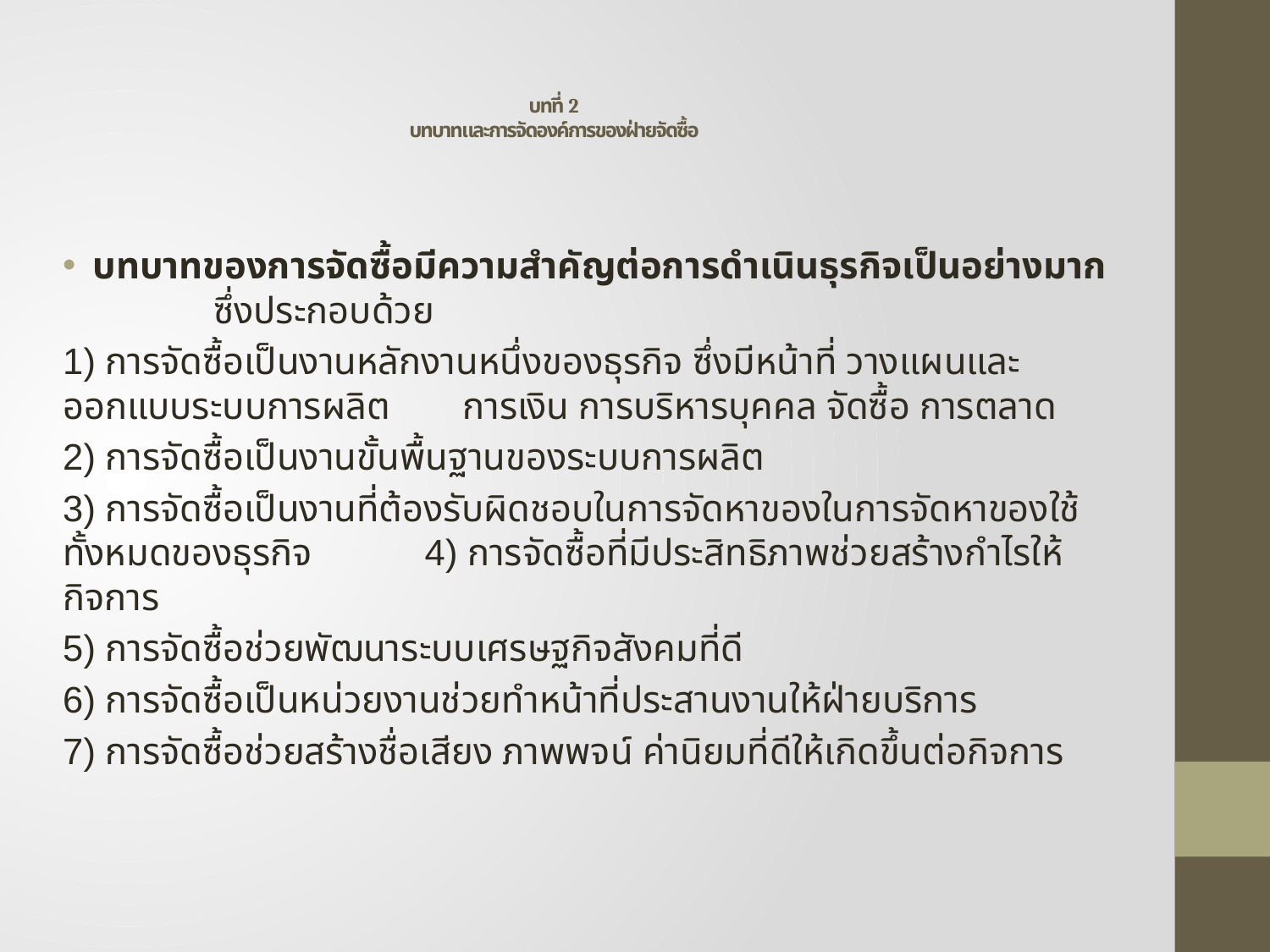

# บทที่ 2 บทบาทและการจัดองค์การของฝ่ายจัดซื้อ
บทบาทของการจัดซื้อมีความสำคัญต่อการดำเนินธุรกิจเป็นอย่างมาก	ซึ่งประกอบด้วย
	1) การจัดซื้อเป็นงานหลักงานหนึ่งของธุรกิจ ซึ่งมีหน้าที่ วางแผนและออกแบบระบบการผลิต 	    การเงิน การบริหารบุคคล จัดซื้อ การตลาด
	2) การจัดซื้อเป็นงานขั้นพื้นฐานของระบบการผลิต
	3) การจัดซื้อเป็นงานที่ต้องรับผิดชอบในการจัดหาของในการจัดหาของใช้ทั้งหมดของธุรกิจ 	4) การจัดซื้อที่มีประสิทธิภาพช่วยสร้างกำไรให้กิจการ
	5) การจัดซื้อช่วยพัฒนาระบบเศรษฐกิจสังคมที่ดี
	6) การจัดซื้อเป็นหน่วยงานช่วยทำหน้าที่ประสานงานให้ฝ่ายบริการ
	7) การจัดซื้อช่วยสร้างชื่อเสียง ภาพพจน์ ค่านิยมที่ดีให้เกิดขึ้นต่อกิจการ